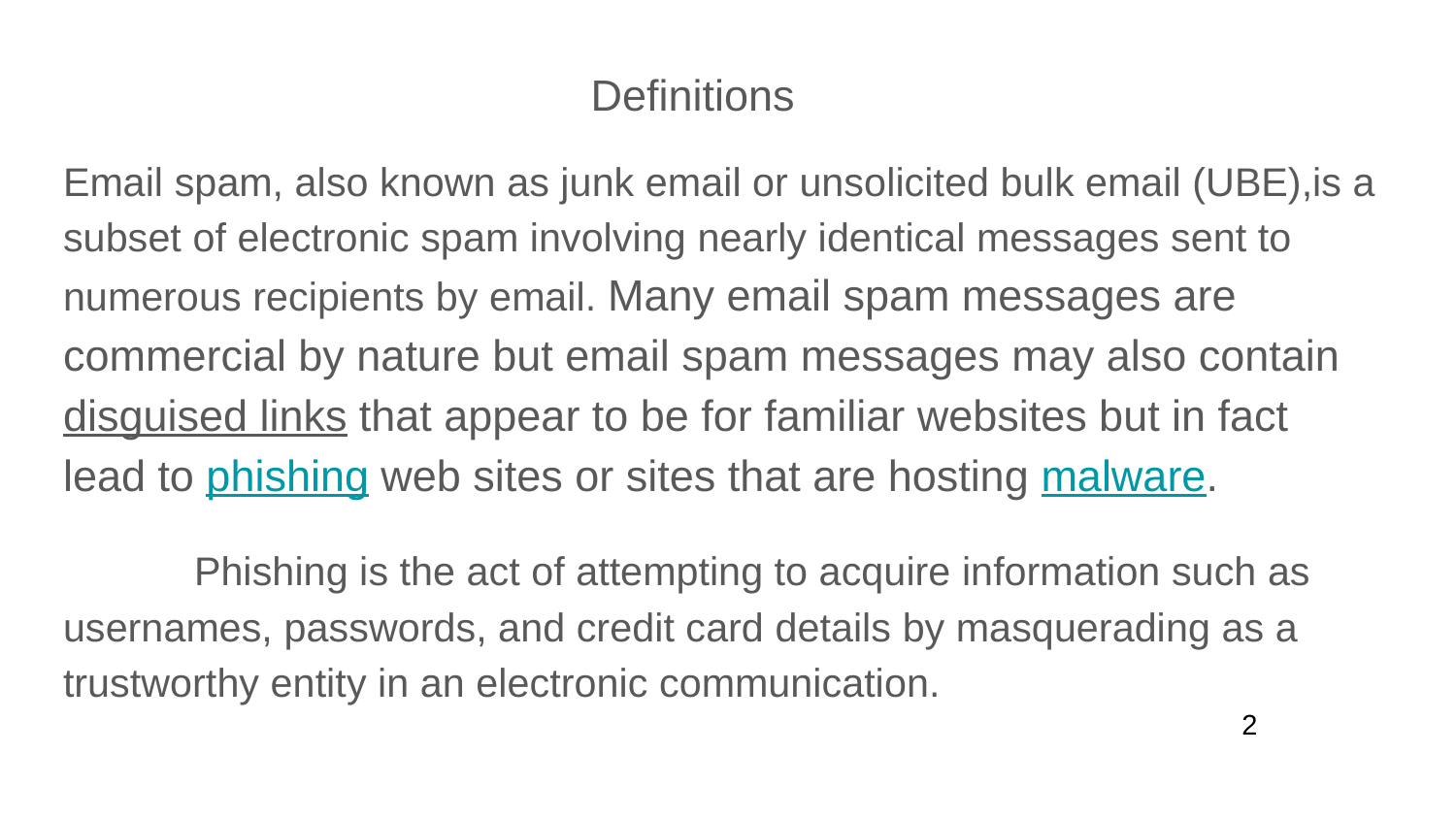

Definitions
Email spam, also known as junk email or unsolicited bulk email (UBE),is a subset of electronic spam involving nearly identical messages sent to numerous recipients by email. Many email spam messages are commercial by nature but email spam messages may also contain disguised links that appear to be for familiar websites but in fact lead to phishing web sites or sites that are hosting malware.
	Phishing is the act of attempting to acquire information such as usernames, passwords, and credit card details by masquerading as a trustworthy entity in an electronic communication.

2